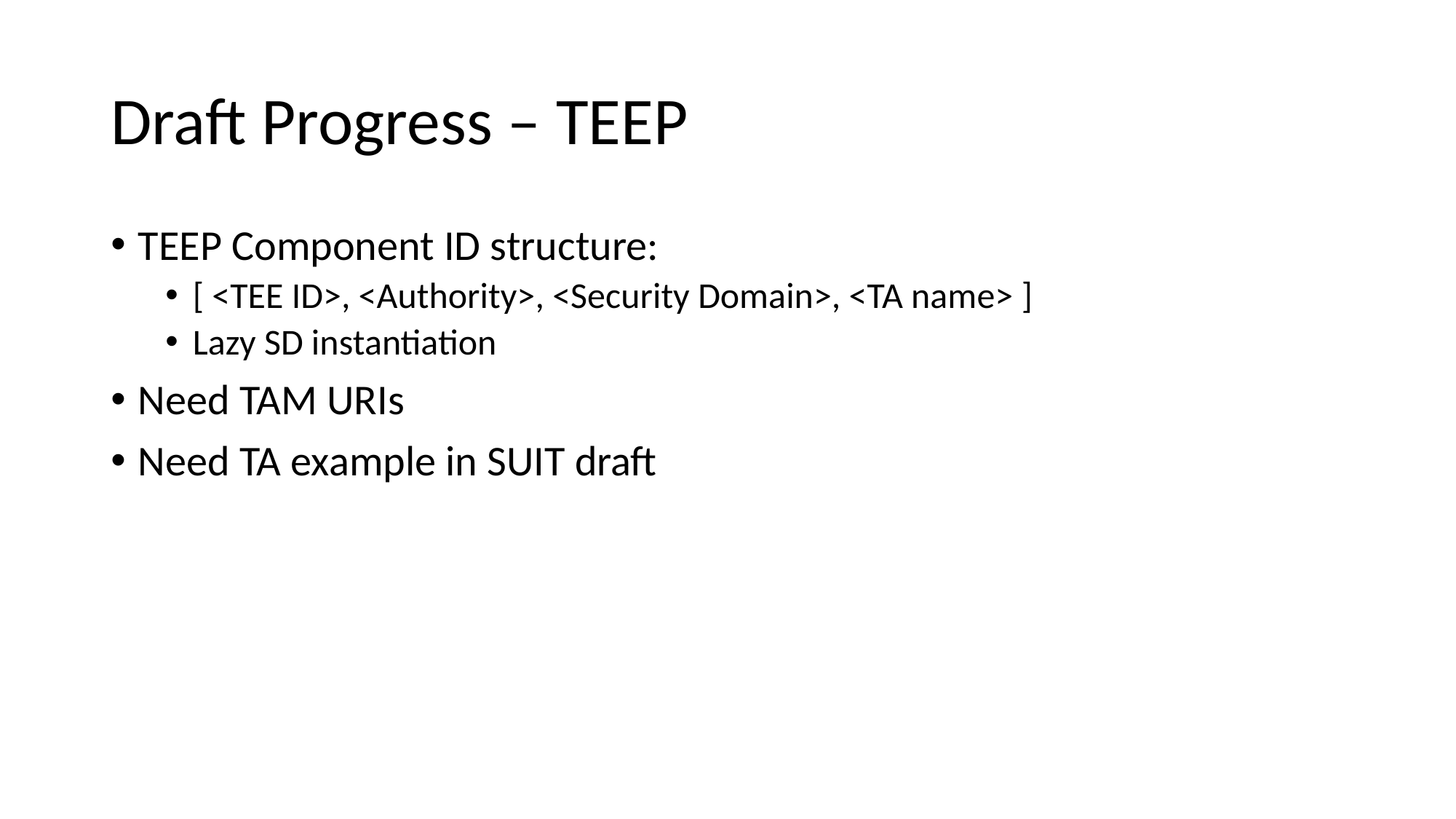

# Draft Progress – TEEP
TEEP Component ID structure:
[ <TEE ID>, <Authority>, <Security Domain>, <TA name> ]
Lazy SD instantiation
Need TAM URIs
Need TA example in SUIT draft